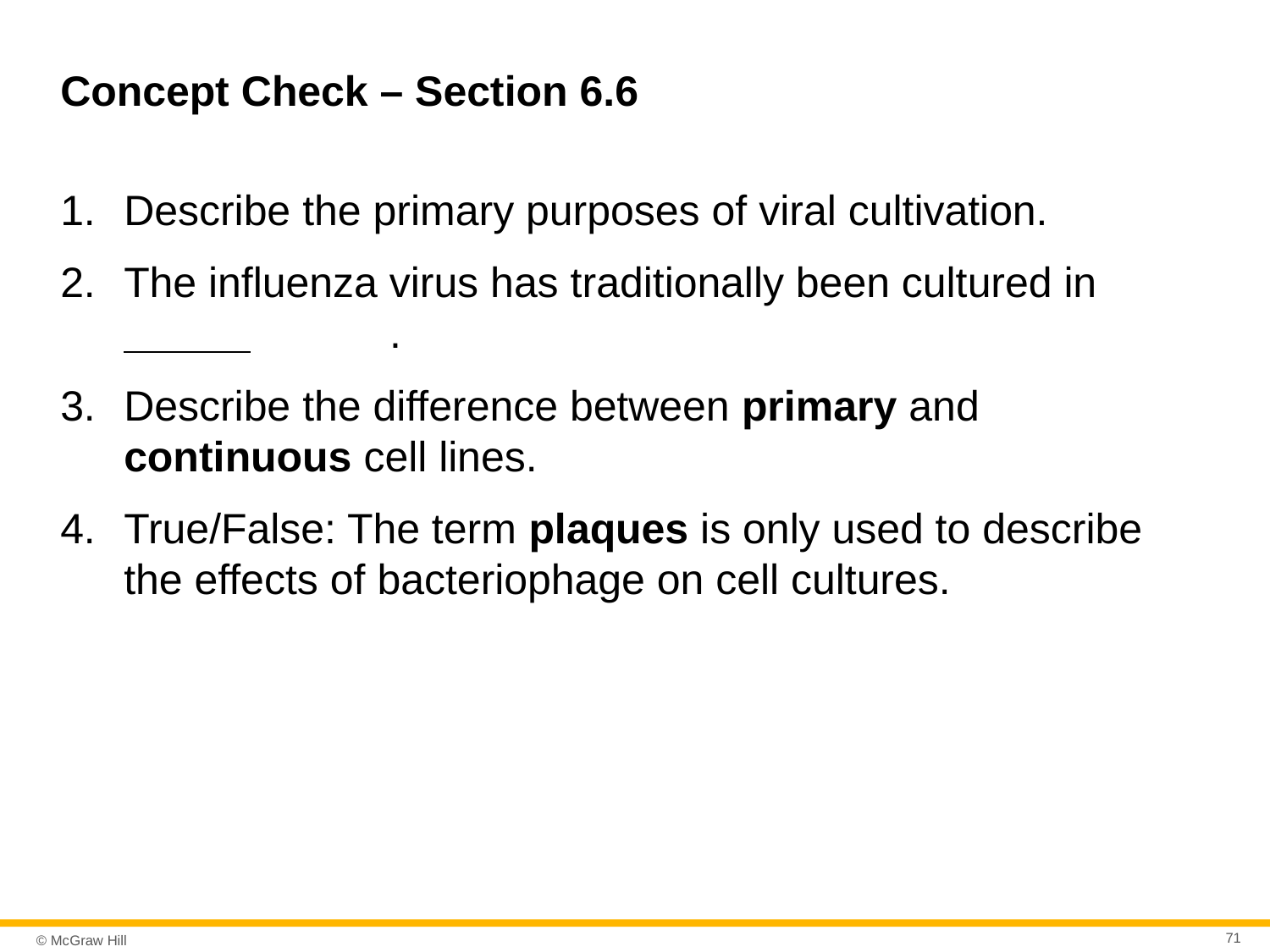

# Concept Check – Section 6.6
Describe the primary purposes of viral cultivation.
The influenza virus has traditionally been cultured in Blank 	 .
Describe the difference between primary and continuous cell lines.
True/False: The term plaques is only used to describe the effects of bacteriophage on cell cultures.